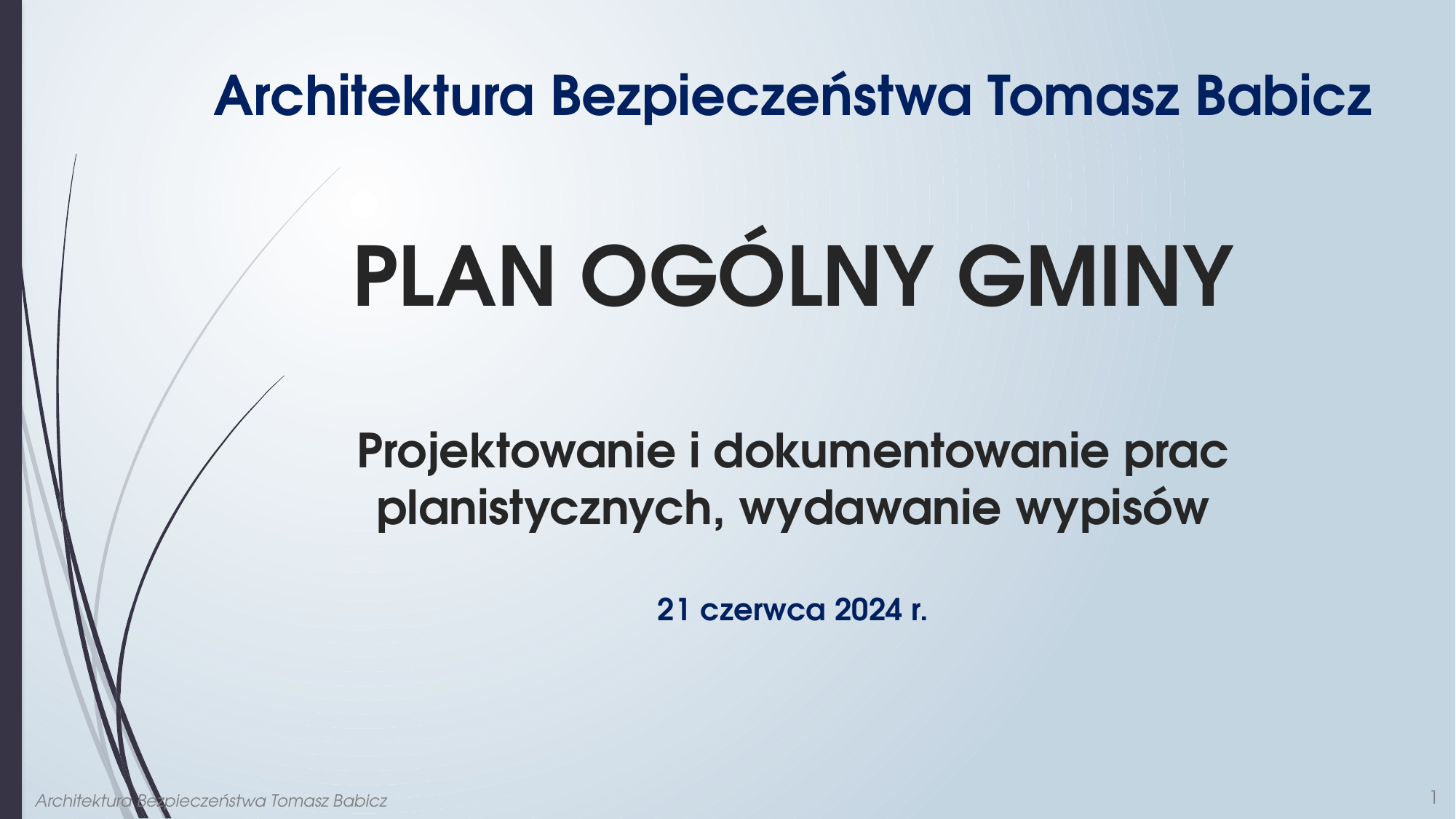

# Architektura Bezpieczeństwa Tomasz Babicz PLAN OGÓLNY GMINY Projektowanie i dokumentowanie prac planistycznych, wydawanie wypisów 21 czerwca 2024 r.